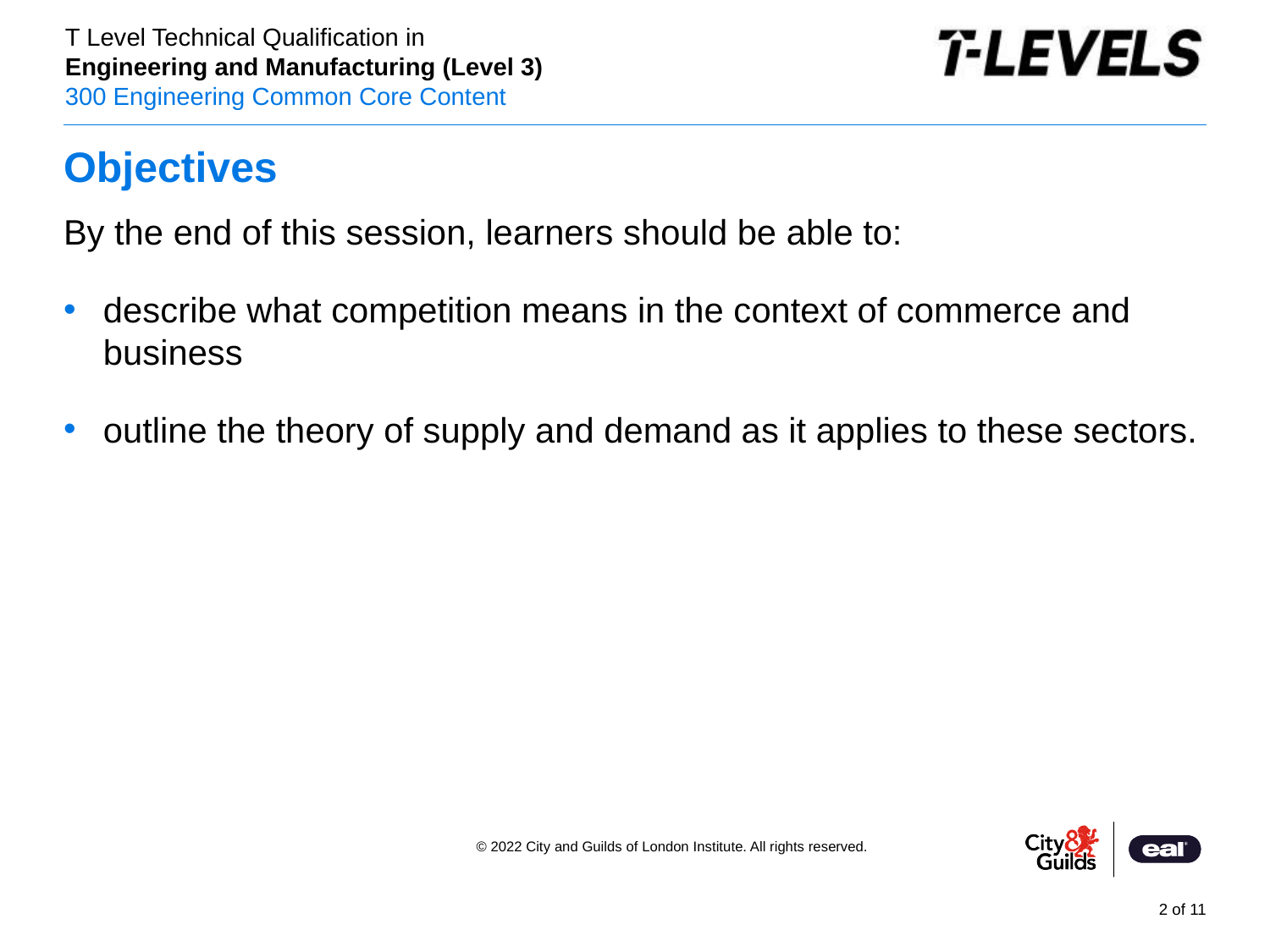

# Objectives
By the end of this session, learners should be able to:
describe what competition means in the context of commerce and business
outline the theory of supply and demand as it applies to these sectors.